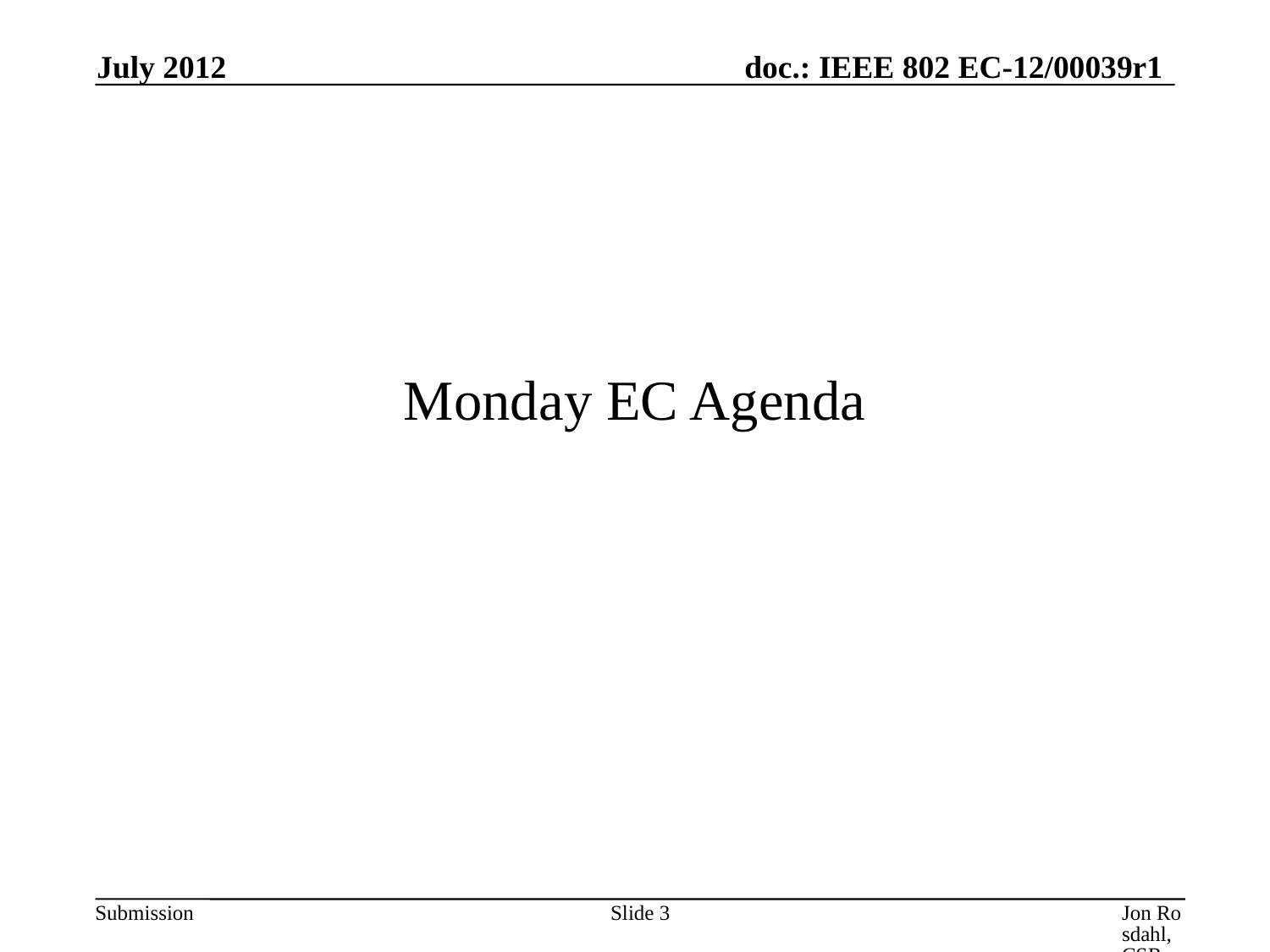

July 2012
# Monday EC Agenda

Slide 3
Jon Rosdahl, CSR